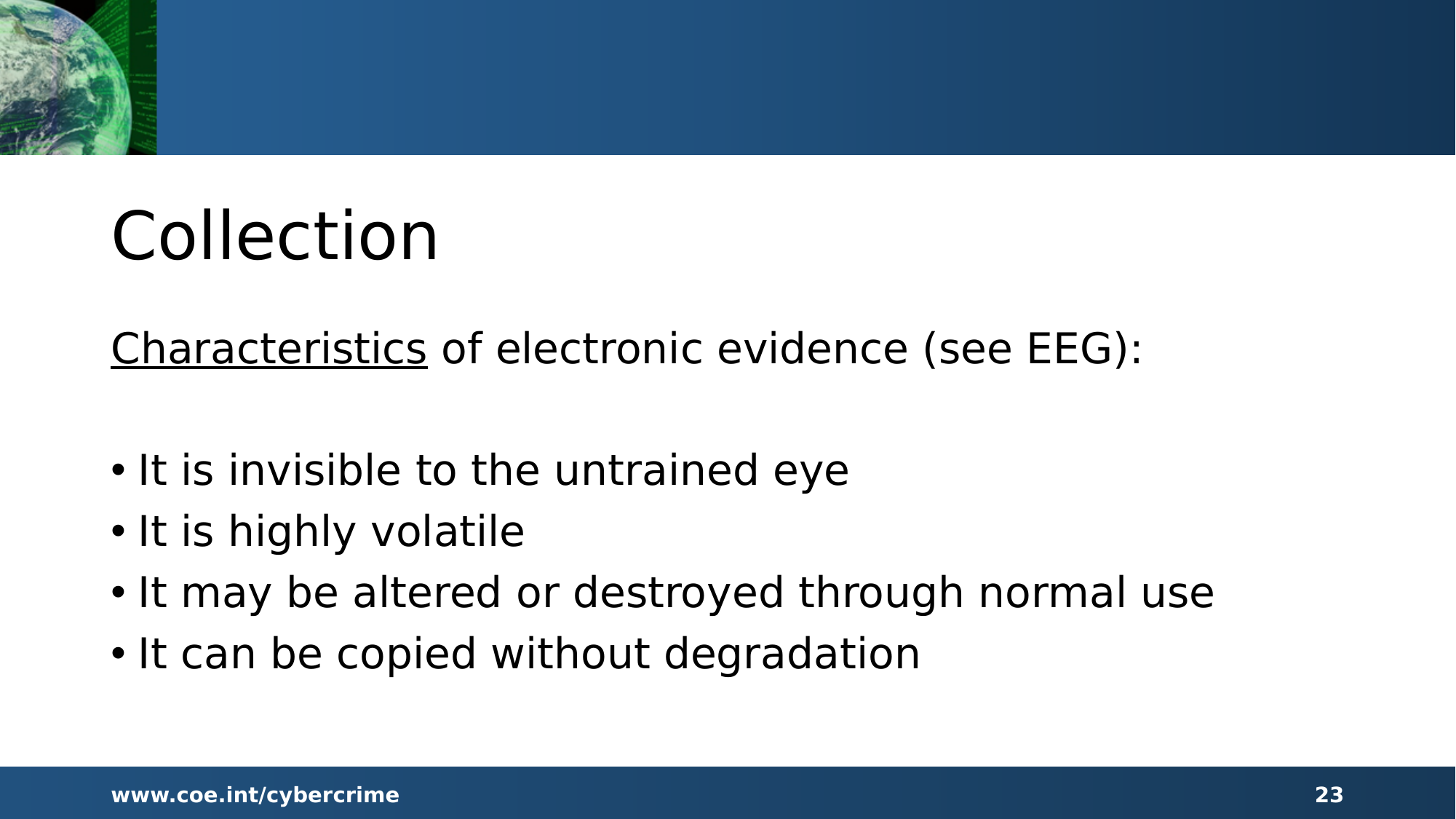

# Collection
Characteristics of electronic evidence (see EEG):

It is invisible to the untrained eye
It is highly volatile
It may be altered or destroyed through normal use
It can be copied without degradation
www.coe.int/cybercrime
23